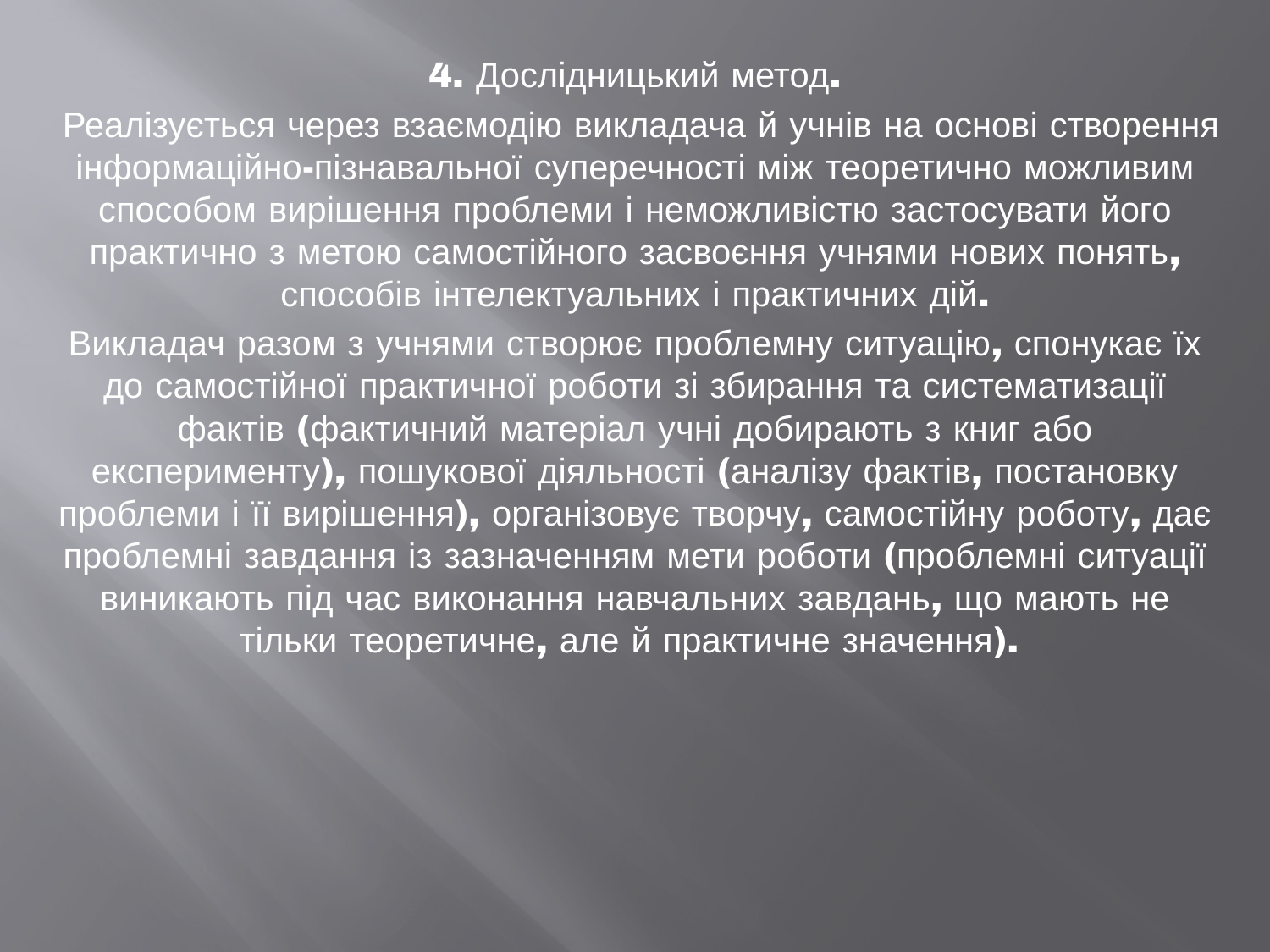

4. Дослідницький метод.
 Реалізується через взаємодію викладача й учнів на основі створення інформаційно-пізнавальної суперечності між теоретично можливим способом вирішення проблеми і неможливістю застосувати його практично з метою самостійного засвоєння учнями нових понять, способів інтелектуальних і практичних дій.
Викладач разом з учнями створює проблемну ситуацію, спонукає їх до самостійної практичної роботи зі збирання та систематизації фактів (фактичний матеріал учні добирають з книг або експерименту), пошукової діяльності (аналізу фактів, постановку проблеми і її вирішення), організовує творчу, самостійну роботу, дає проблемні завдання із зазначенням мети роботи (проблемні ситуації виникають під час виконання навчальних завдань, що мають не тільки теоретичне, але й практичне значення).